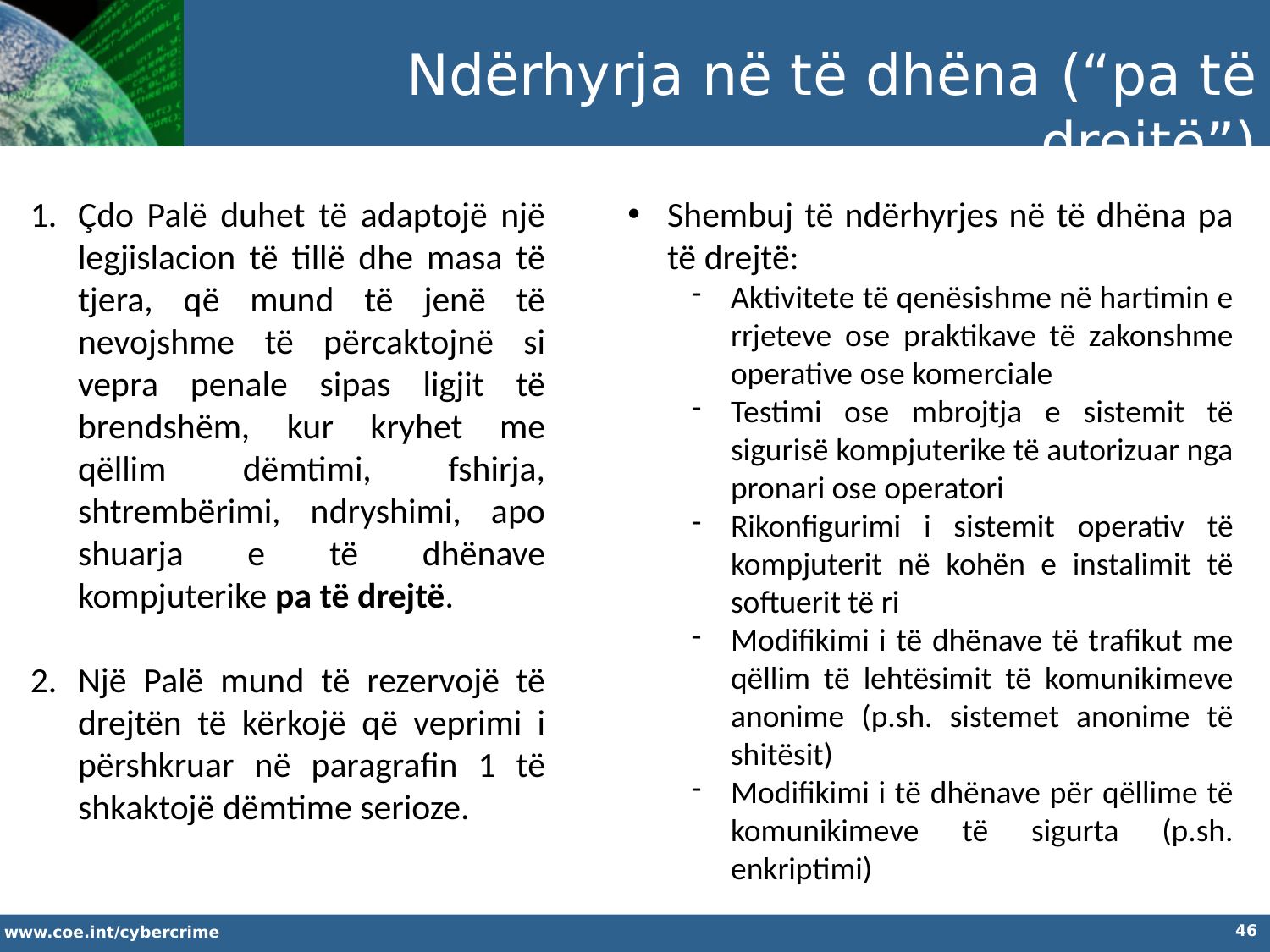

Ndërhyrja në të dhëna (“pa të drejtë”)
Çdo Palë duhet të adaptojë një legjislacion të tillë dhe masa të tjera, që mund të jenë të nevojshme të përcaktojnë si vepra penale sipas ligjit të brendshëm, kur kryhet me qëllim dëmtimi, fshirja, shtrembërimi, ndryshimi, apo shuarja e të dhënave kompjuterike pa të drejtë.

Një Palë mund të rezervojë të drejtën të kërkojë që veprimi i përshkruar në paragrafin 1 të shkaktojë dëmtime serioze.
Shembuj të ndërhyrjes në të dhëna pa të drejtë:
Aktivitete të qenësishme në hartimin e rrjeteve ose praktikave të zakonshme operative ose komerciale
Testimi ose mbrojtja e sistemit të sigurisë kompjuterike të autorizuar nga pronari ose operatori
Rikonfigurimi i sistemit operativ të kompjuterit në kohën e instalimit të softuerit të ri
Modifikimi i të dhënave të trafikut me qëllim të lehtësimit të komunikimeve anonime (p.sh. sistemet anonime të shitësit)
Modifikimi i të dhënave për qëllime të komunikimeve të sigurta (p.sh. enkriptimi)